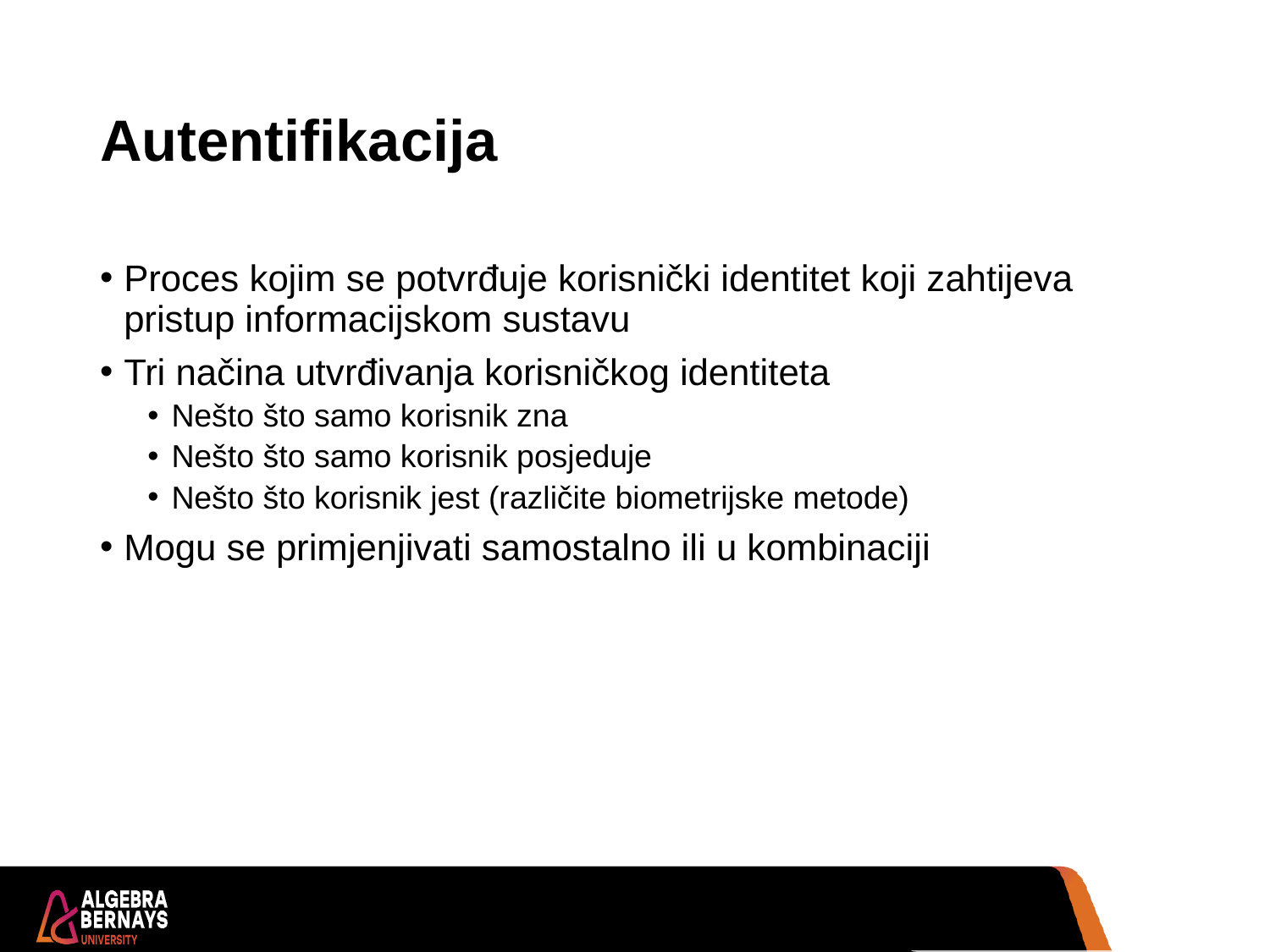

# Autentifikacija
Proces kojim se potvrđuje korisnički identitet koji zahtijeva pristup informacijskom sustavu
Tri načina utvrđivanja korisničkog identiteta
Nešto što samo korisnik zna
Nešto što samo korisnik posjeduje
Nešto što korisnik jest (različite biometrijske metode)
Mogu se primjenjivati samostalno ili u kombinaciji